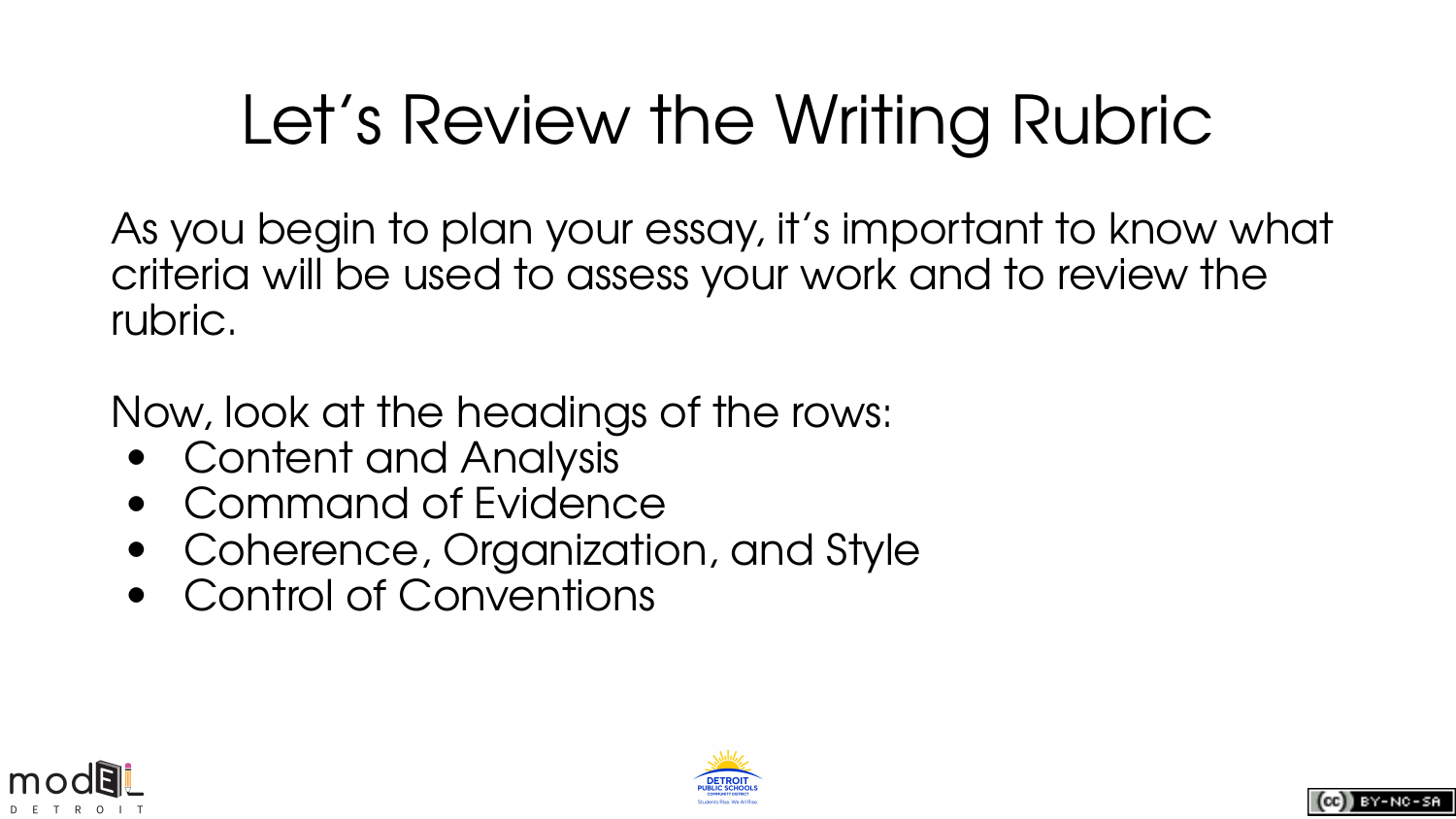

# Let’s Review the Writing Rubric
As you begin to plan your essay, it’s important to know what criteria will be used to assess your work and to review the rubric.

Now, look at the headings of the rows:
Content and Analysis
Command of Evidence
Coherence, Organization, and Style
Control of Conventions